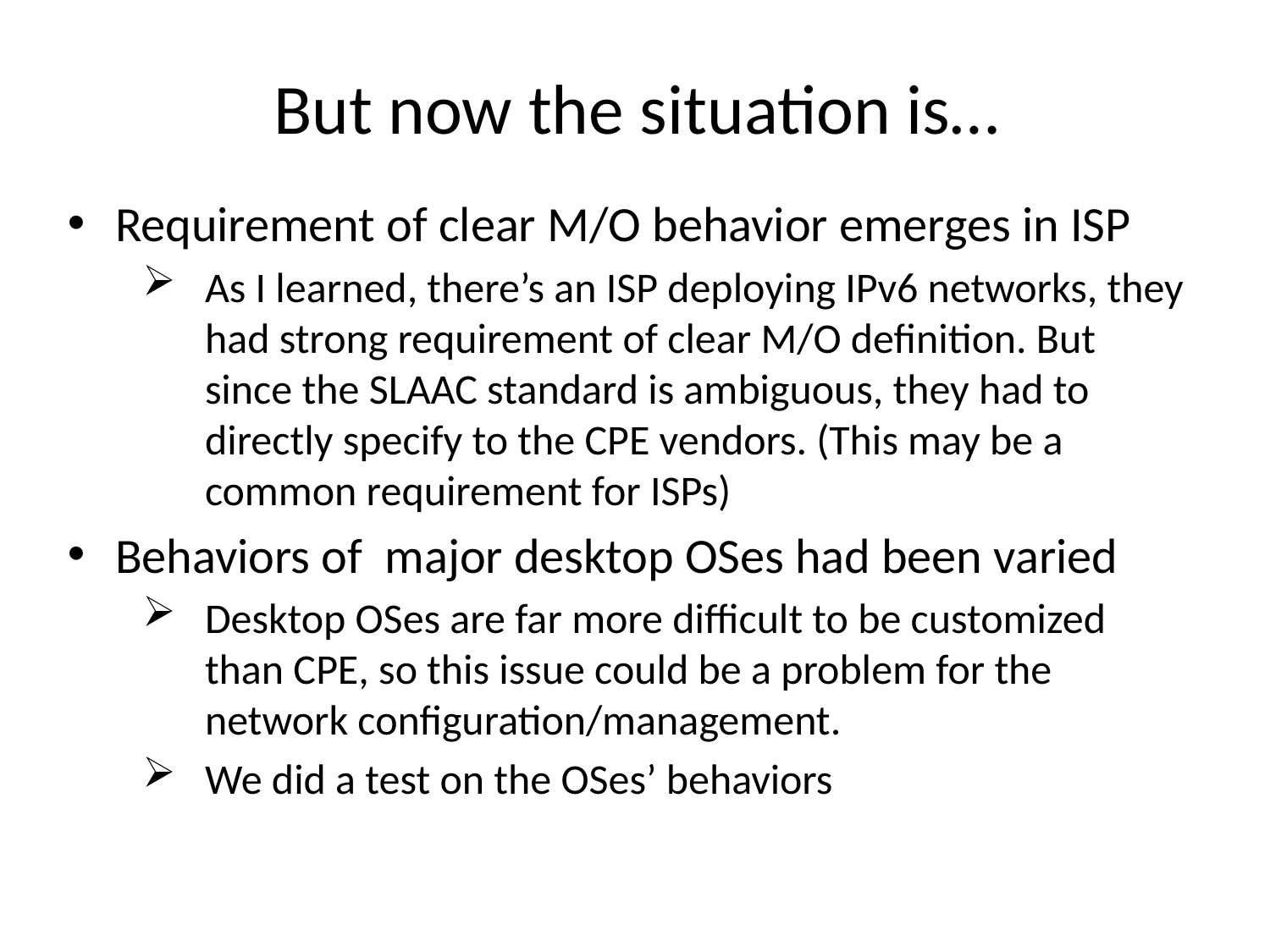

# But now the situation is…
Requirement of clear M/O behavior emerges in ISP
As I learned, there’s an ISP deploying IPv6 networks, they had strong requirement of clear M/O definition. But since the SLAAC standard is ambiguous, they had to directly specify to the CPE vendors. (This may be a common requirement for ISPs)
Behaviors of  major desktop OSes had been varied
Desktop OSes are far more difficult to be customized  than CPE, so this issue could be a problem for the network configuration/management.
We did a test on the OSes’ behaviors